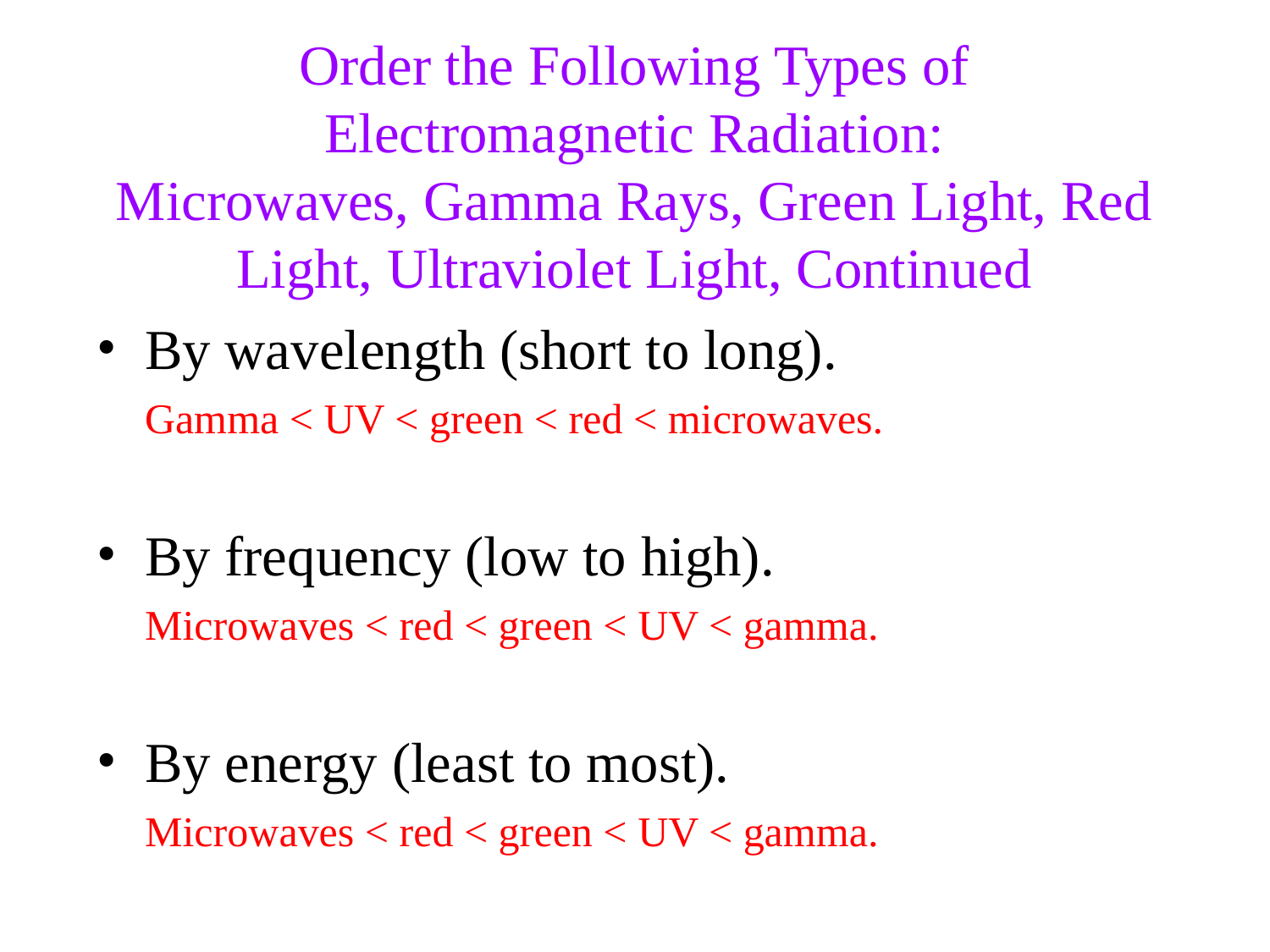

Order the Following Types of Electromagnetic Radiation:
Microwaves, Gamma Rays, Green Light, Red Light, Ultraviolet Light, Continued
By wavelength (short to long).
	Gamma < UV < green < red < microwaves.
By frequency (low to high).
	Microwaves < red < green < UV < gamma.
By energy (least to most).
	Microwaves < red < green < UV < gamma.